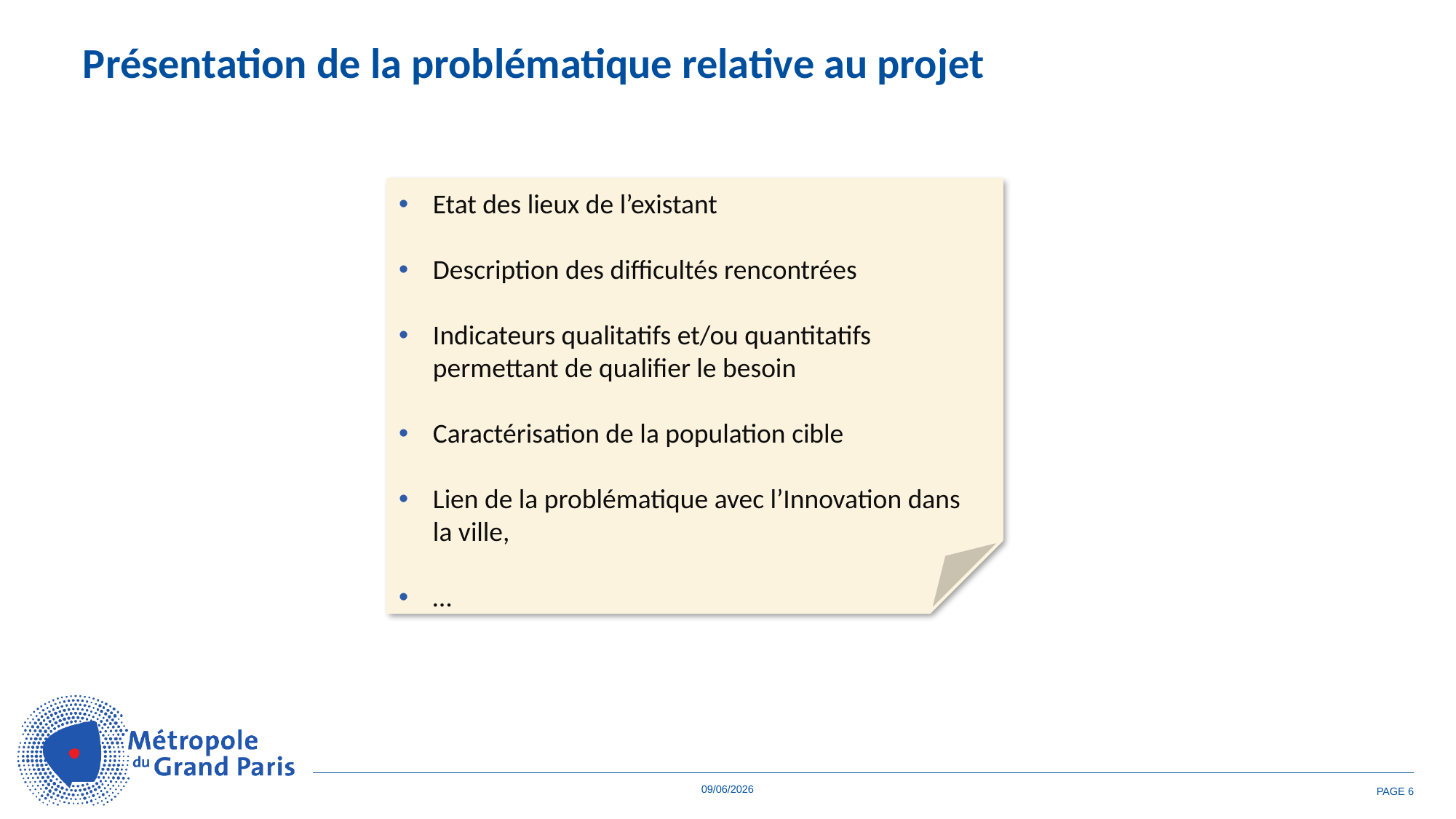

Présentation de la problématique relative au projet

Etat des lieux de l’existant

Description des difficultés rencontrées

Indicateurs qualitatifs et/ou quantitatifs permettant de qualifier le besoin

Caractérisation de la population cible

Lien de la problématique avec l’Innovation dans la ville,

…

09/06/2026
PAGE 6